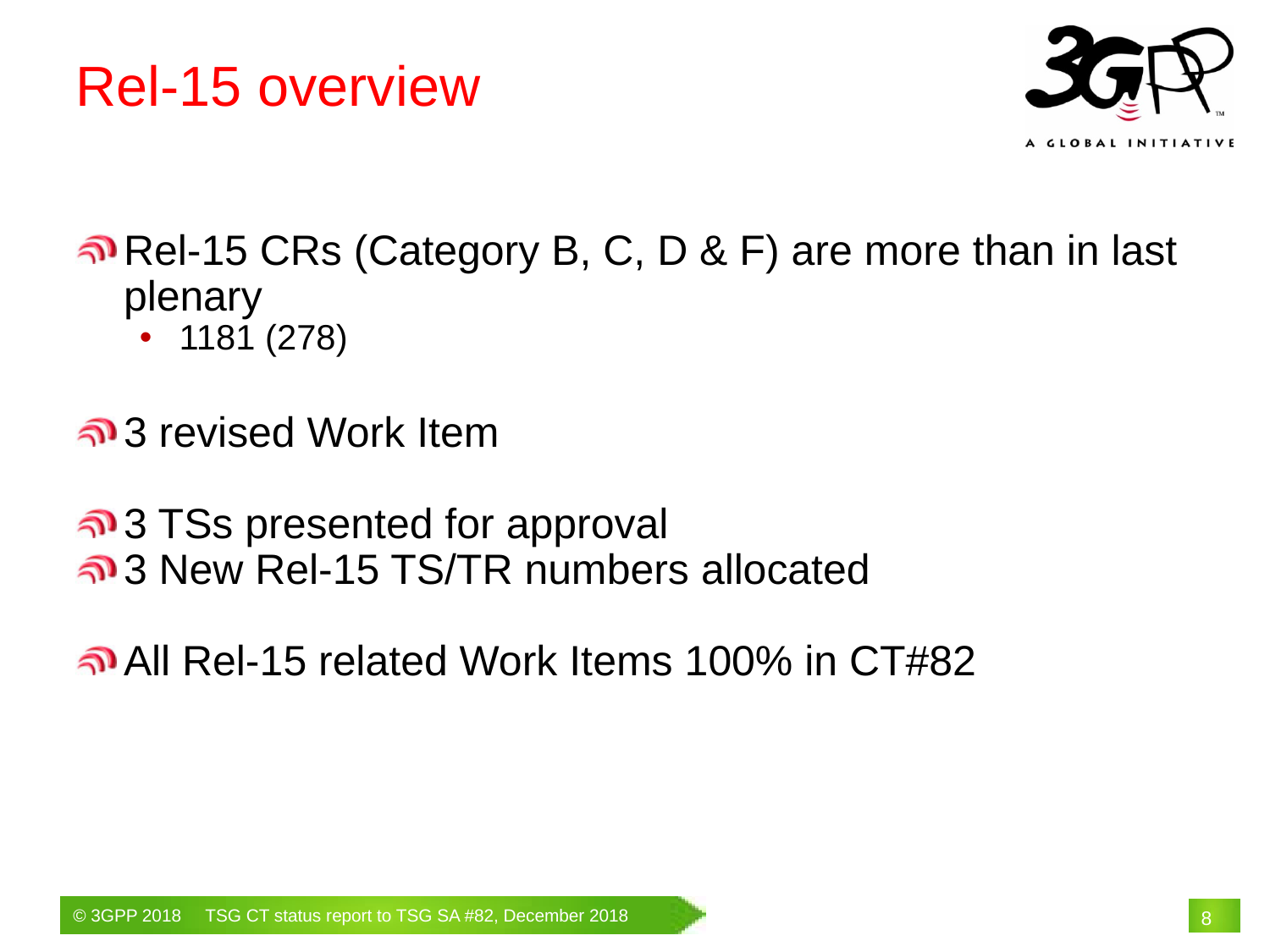

Rel-15 overview

Rel-15 CRs (Category B, C, D & F) are more than in last plenary
1181 (278)

3 revised Work Item

3 TSs presented for approval
3 New Rel-15 TS/TR numbers allocated

All Rel-15 related Work Items 100% in CT#82

# 8